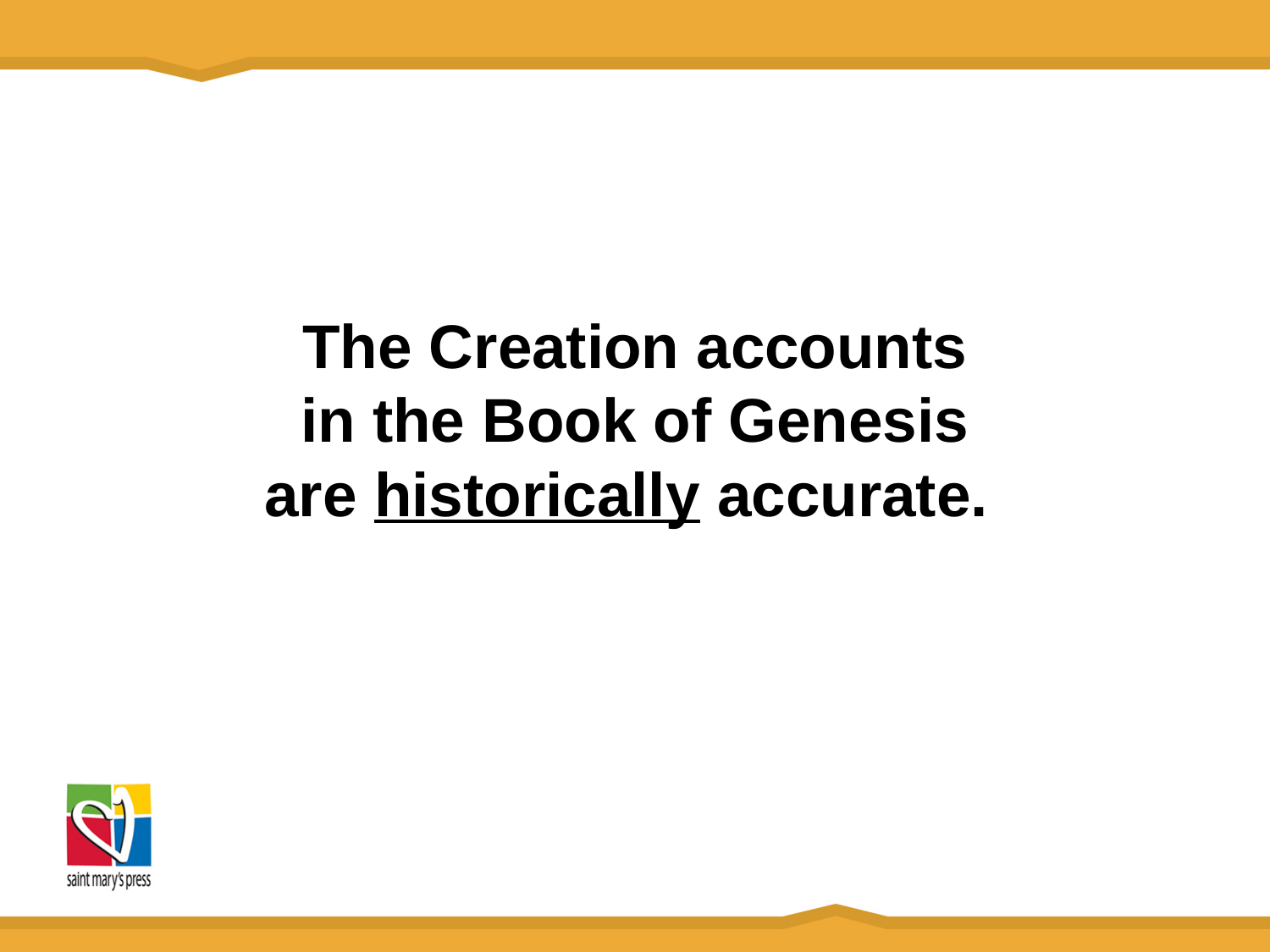

# The Creation accounts in the Book of Genesis are historically accurate.